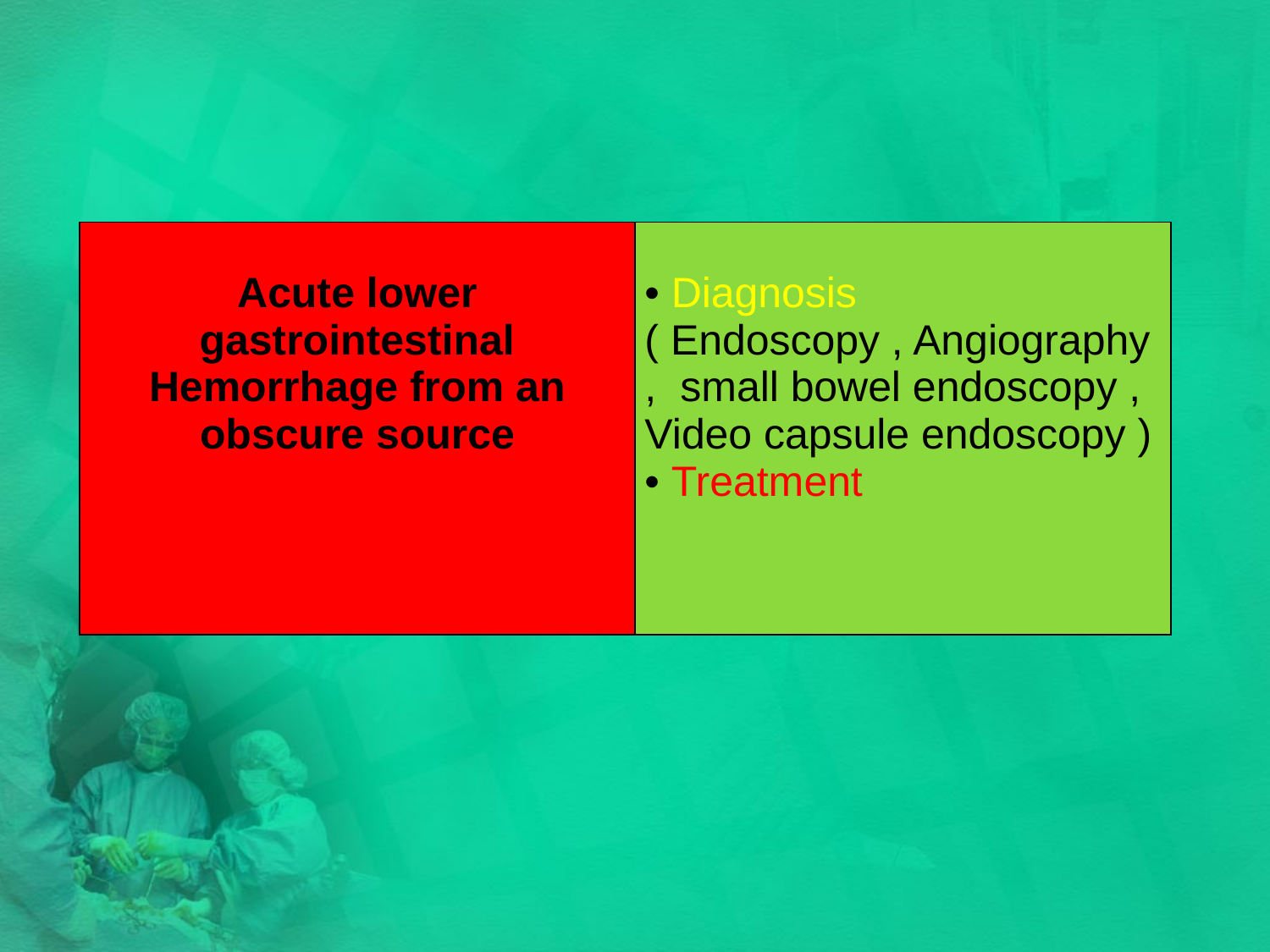

#
| Acute lower gastrointestinal Hemorrhage from an obscure source | • Diagnosis ( Endoscopy , Angiography , small bowel endoscopy , Video capsule endoscopy ) • Treatment |
| --- | --- |